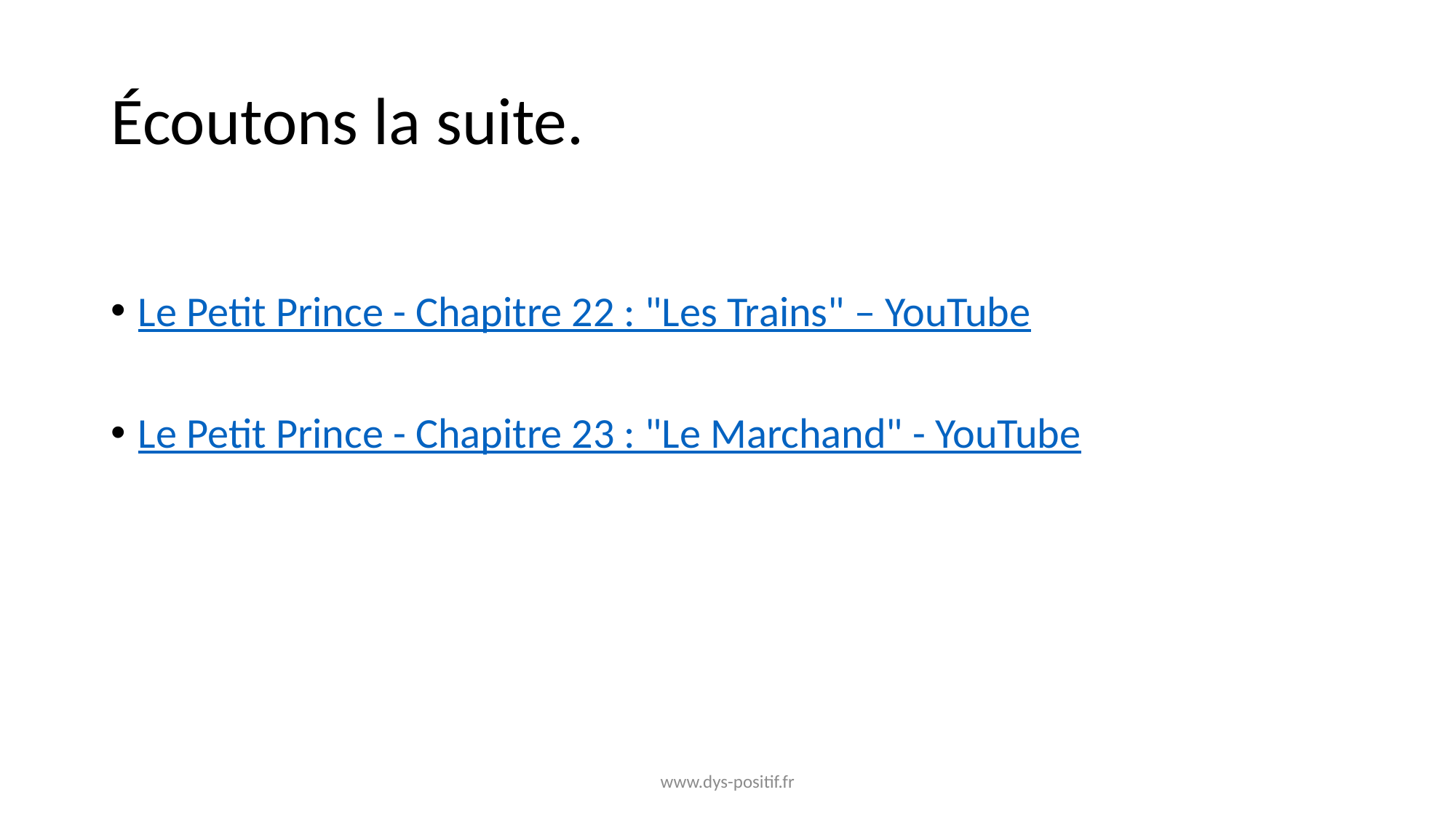

# Écoutons la suite.

Le Petit Prince - Chapitre 22 : "Les Trains" – YouTube

Le Petit Prince - Chapitre 23 : "Le Marchand" - YouTube

www.dys-positif.fr